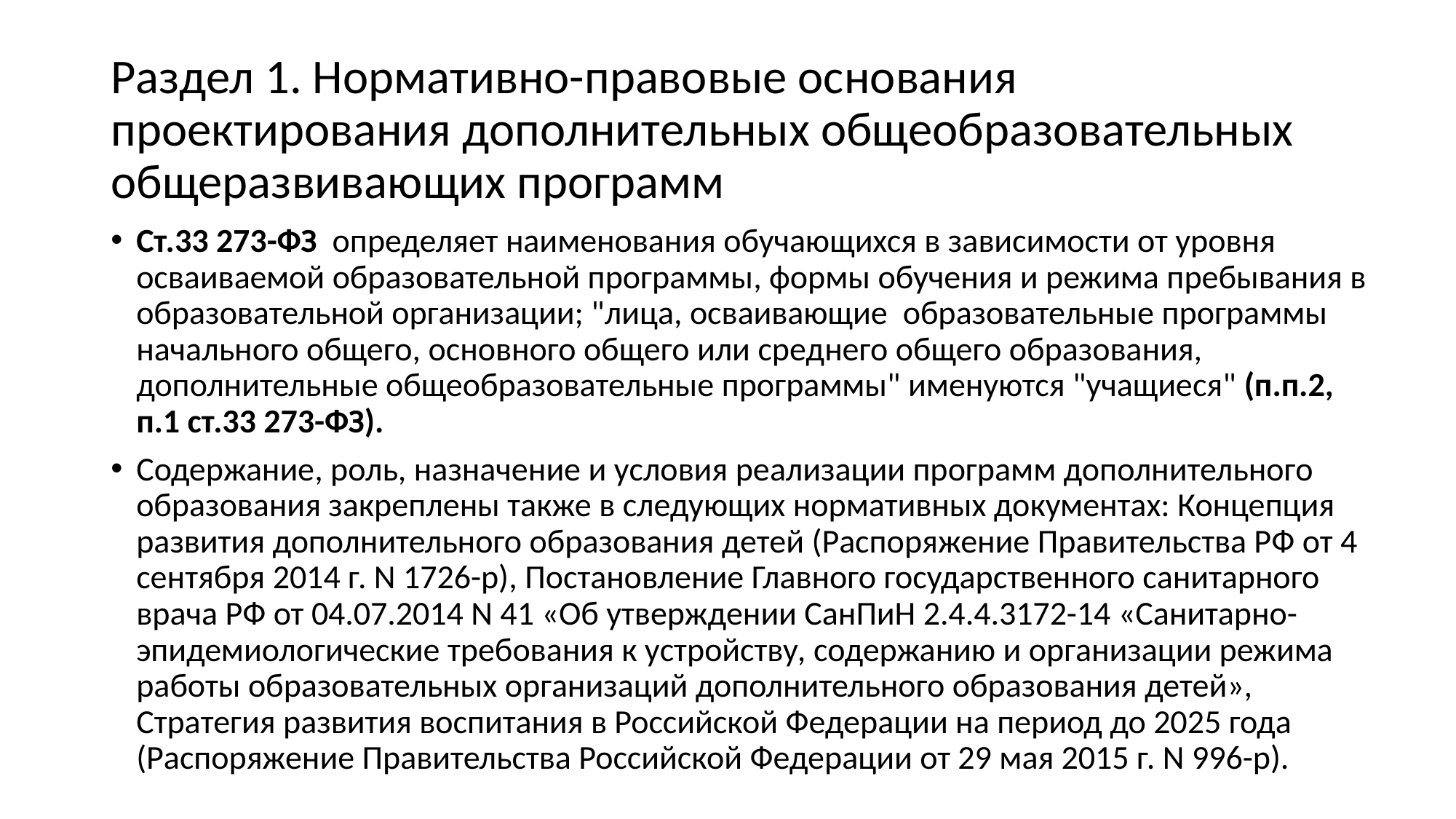

# Раздел 1. Нормативно-правовые основания проектирования дополнительных общеобразовательных общеразвивающих программ
Ст.33 273-ФЗ  определяет наименования обучающихся в зависимости от уровня осваиваемой образовательной программы, формы обучения и режима пребывания в образовательной организации; "лица, осваивающие  образовательные программы начального общего, основного общего или среднего общего образования, дополнительные общеобразовательные программы" именуются "учащиеся" (п.п.2, п.1 ст.33 273-ФЗ).
Содержание, роль, назначение и условия реализации программ дополнительного образования закреплены также в следующих нормативных документах: Концепция развития дополнительного образования детей (Распоряжение Правительства РФ от 4 сентября 2014 г. N 1726-р), Постановление Главного государственного санитарного врача РФ от 04.07.2014 N 41 «Об утверждении СанПиН 2.4.4.3172-14 «Санитарно-эпидемиологические требования к устройству, содержанию и организации режима работы образовательных организаций дополнительного образования детей», Стратегия развития воспитания в Российской Федерации на период до 2025 года (Распоряжение Правительства Российской Федерации от 29 мая 2015 г. N 996-р).